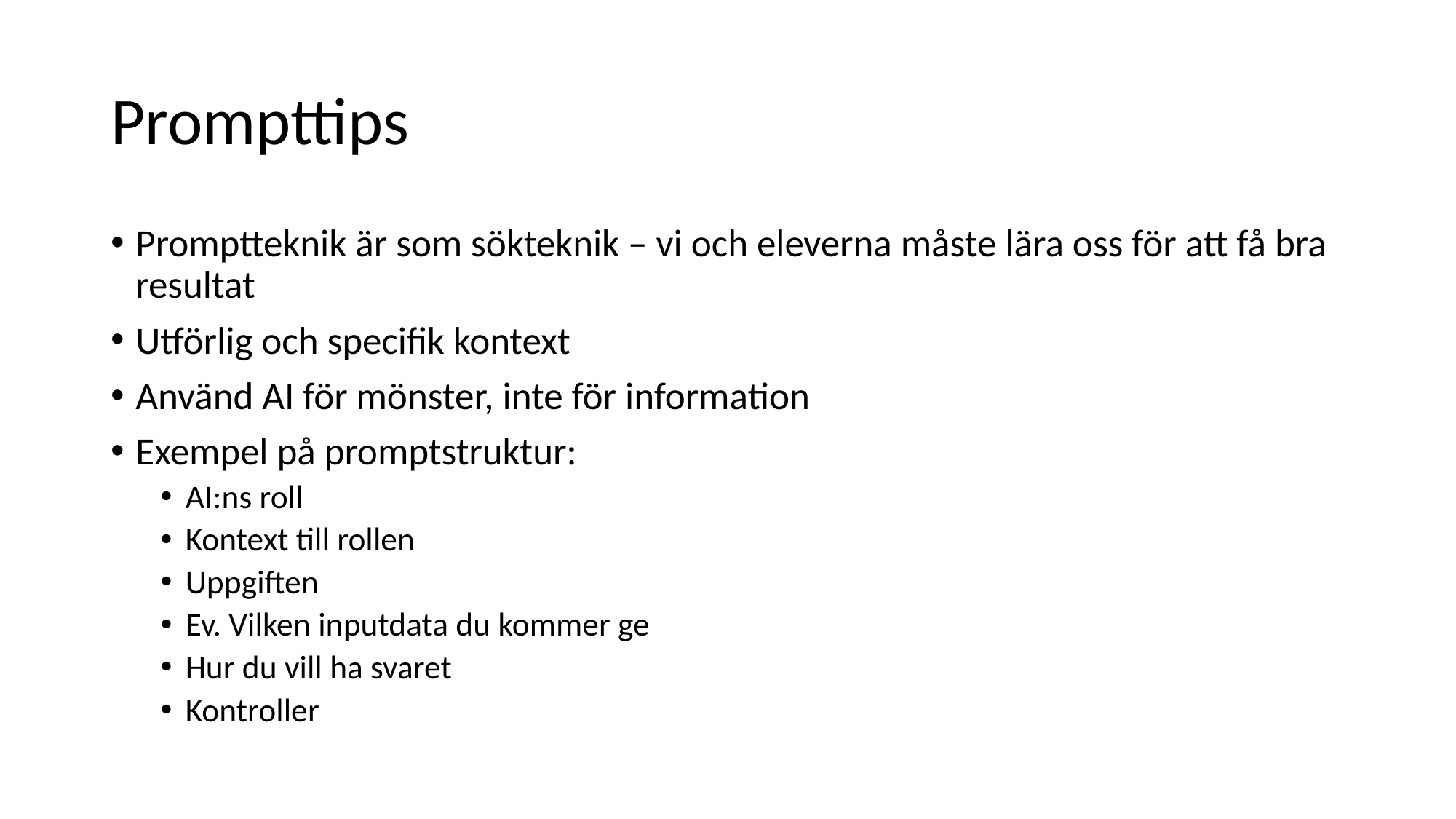

# Prompttips
Promptteknik är som sökteknik – vi och eleverna måste lära oss för att få bra resultat
Utförlig och specifik kontext
Använd AI för mönster, inte för information
Exempel på promptstruktur:
AI:ns roll
Kontext till rollen
Uppgiften
Ev. Vilken inputdata du kommer ge
Hur du vill ha svaret
Kontroller